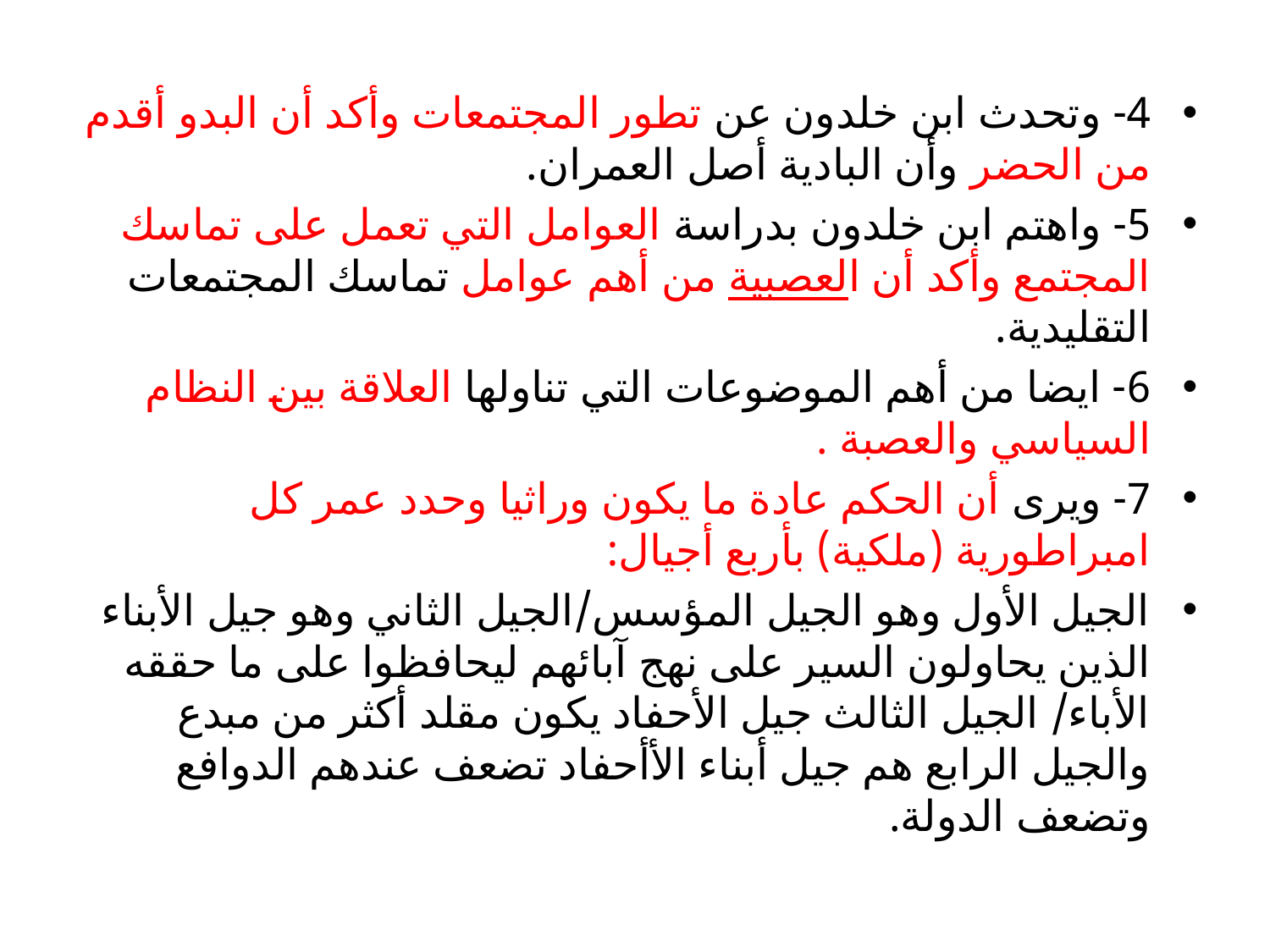

4- وتحدث ابن خلدون عن تطور المجتمعات وأكد أن البدو أقدم من الحضر وأن البادية أصل العمران.
5- واهتم ابن خلدون بدراسة العوامل التي تعمل على تماسك المجتمع وأكد أن العصبية من أهم عوامل تماسك المجتمعات التقليدية.
6- ايضا من أهم الموضوعات التي تناولها العلاقة بين النظام السياسي والعصبة .
7- ويرى أن الحكم عادة ما يكون وراثيا وحدد عمر كل امبراطورية (ملكية) بأربع أجيال:
الجيل الأول وهو الجيل المؤسس/الجيل الثاني وهو جيل الأبناء الذين يحاولون السير على نهج آبائهم ليحافظوا على ما حققه الأباء/ الجيل الثالث جيل الأحفاد يكون مقلد أكثر من مبدع والجيل الرابع هم جيل أبناء الأأحفاد تضعف عندهم الدوافع وتضعف الدولة.